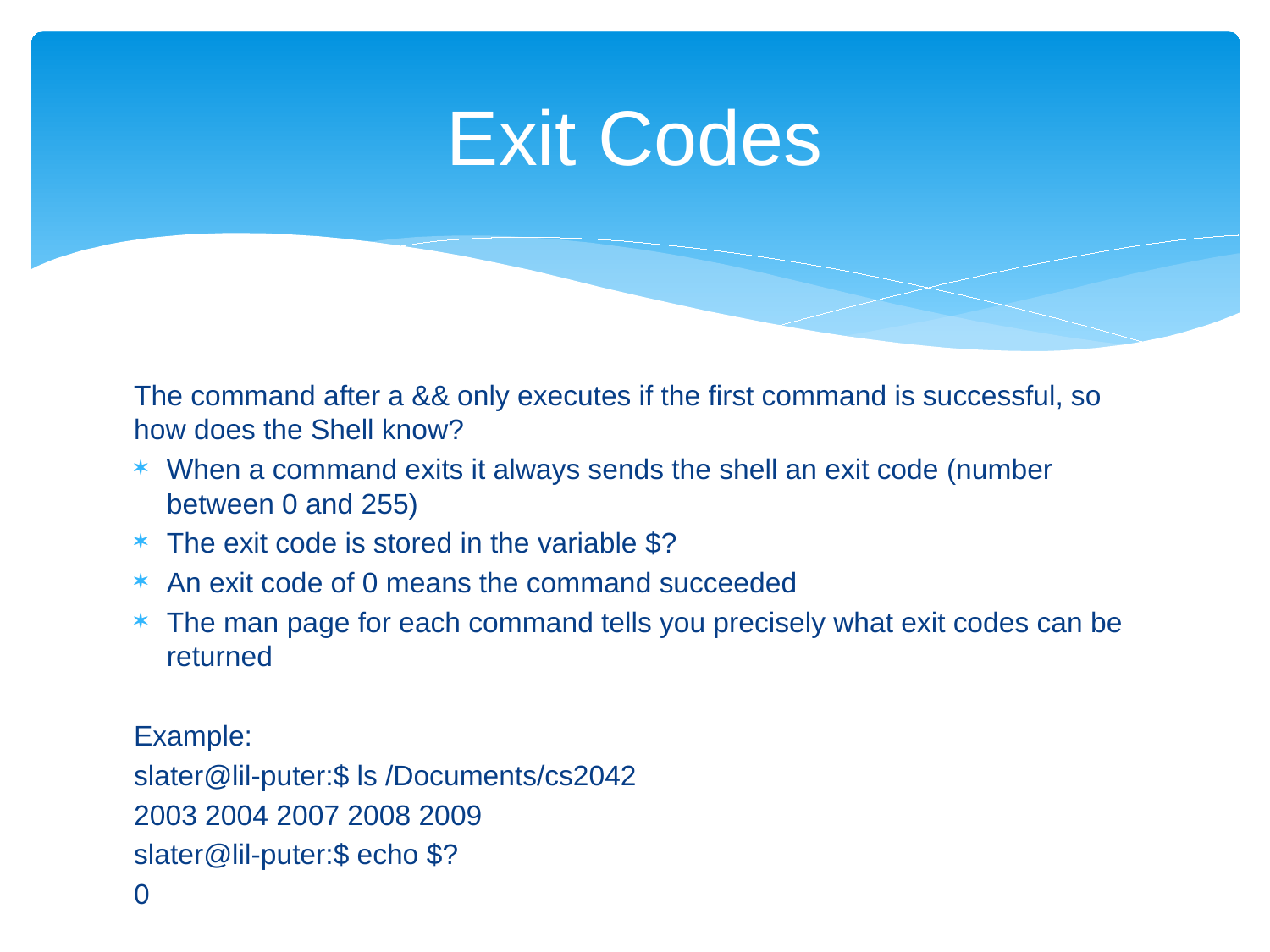

# Exit Codes
The command after a && only executes if the first command is successful, so how does the Shell know?
When a command exits it always sends the shell an exit code (number between 0 and 255)
The exit code is stored in the variable $?
An exit code of 0 means the command succeeded
The man page for each command tells you precisely what exit codes can be returned

Example:
slater@lil-puter:$ ls /Documents/cs2042
2003 2004 2007 2008 2009
slater@lil-puter:$ echo $?
0